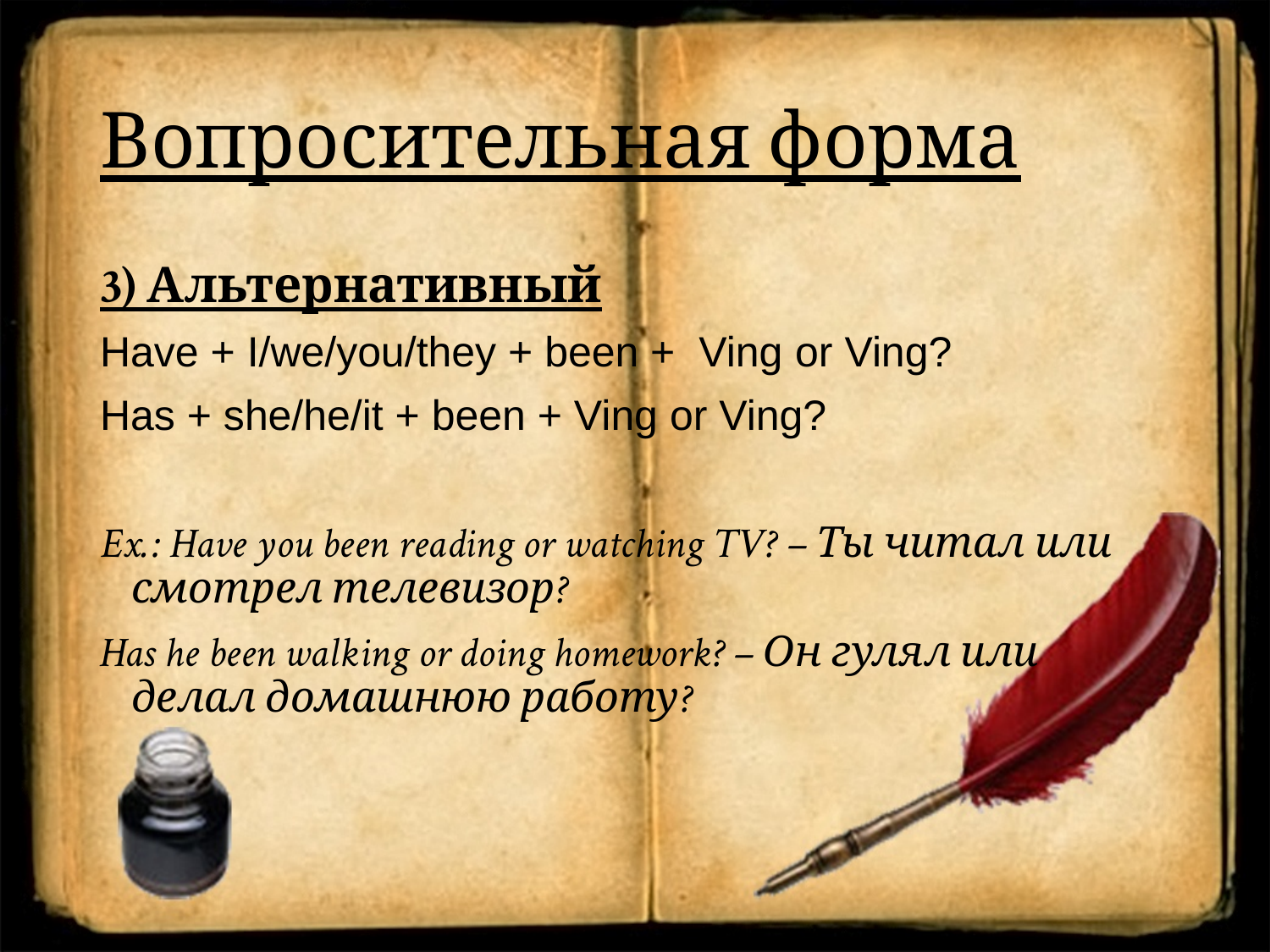

# Вопросительная форма
3) Альтернативный
Have + I/we/you/they + been +  Ving or Ving?
Has + she/he/it + been + Ving or Ving?

Ex.: Have you been reading or watching TV? – Ты читал или смотрел телевизор?
Has he been walking or doing homework? – Он гулял или делал домашнюю работу?